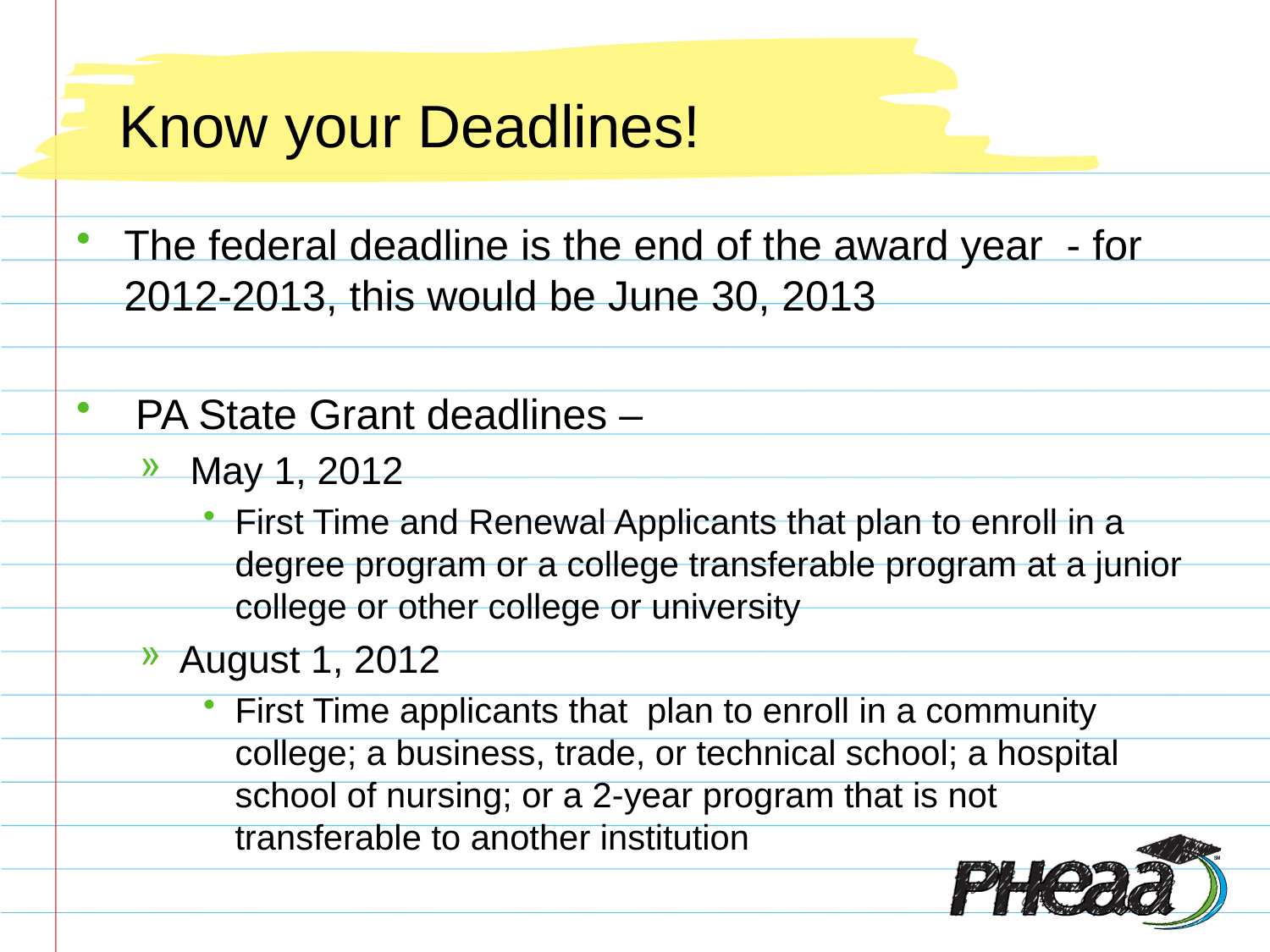

# Know your Deadlines!
The federal deadline is the end of the award year  - for 2012-2013, this would be June 30, 2013

 PA State Grant deadlines –
 May 1, 2012
First Time and Renewal Applicants that plan to enroll in a degree program or a college transferable program at a junior college or other college or university
August 1, 2012
First Time applicants that  plan to enroll in a community college; a business, trade, or technical school; a hospital school of nursing; or a 2-year program that is not transferable to another institution